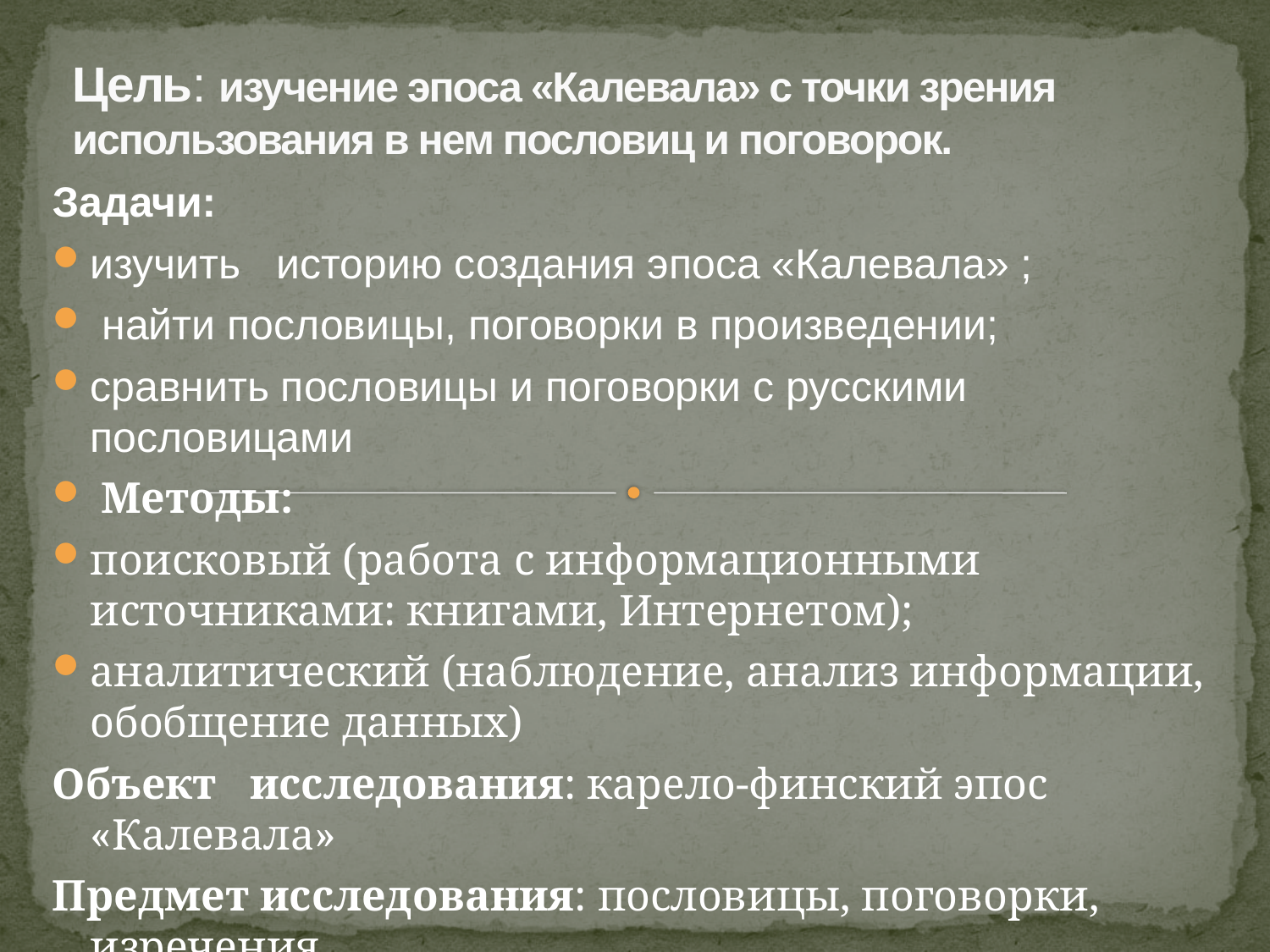

Цель: изучение эпоса «Калевала» с точки зрения использования в нем пословиц и поговорок.
Задачи:
изучить   историю создания эпоса «Калевала» ;
 найти пословицы, поговорки в произведении;
сравнить пословицы и поговорки с русскими пословицами
 Методы:
поисковый (работа с информационными источниками: книгами, Интернетом);
аналитический (наблюдение, анализ информации, обобщение данных)
Объект   исследования: карело-финский эпос «Калевала»
Предмет исследования: пословицы, поговорки, изречения